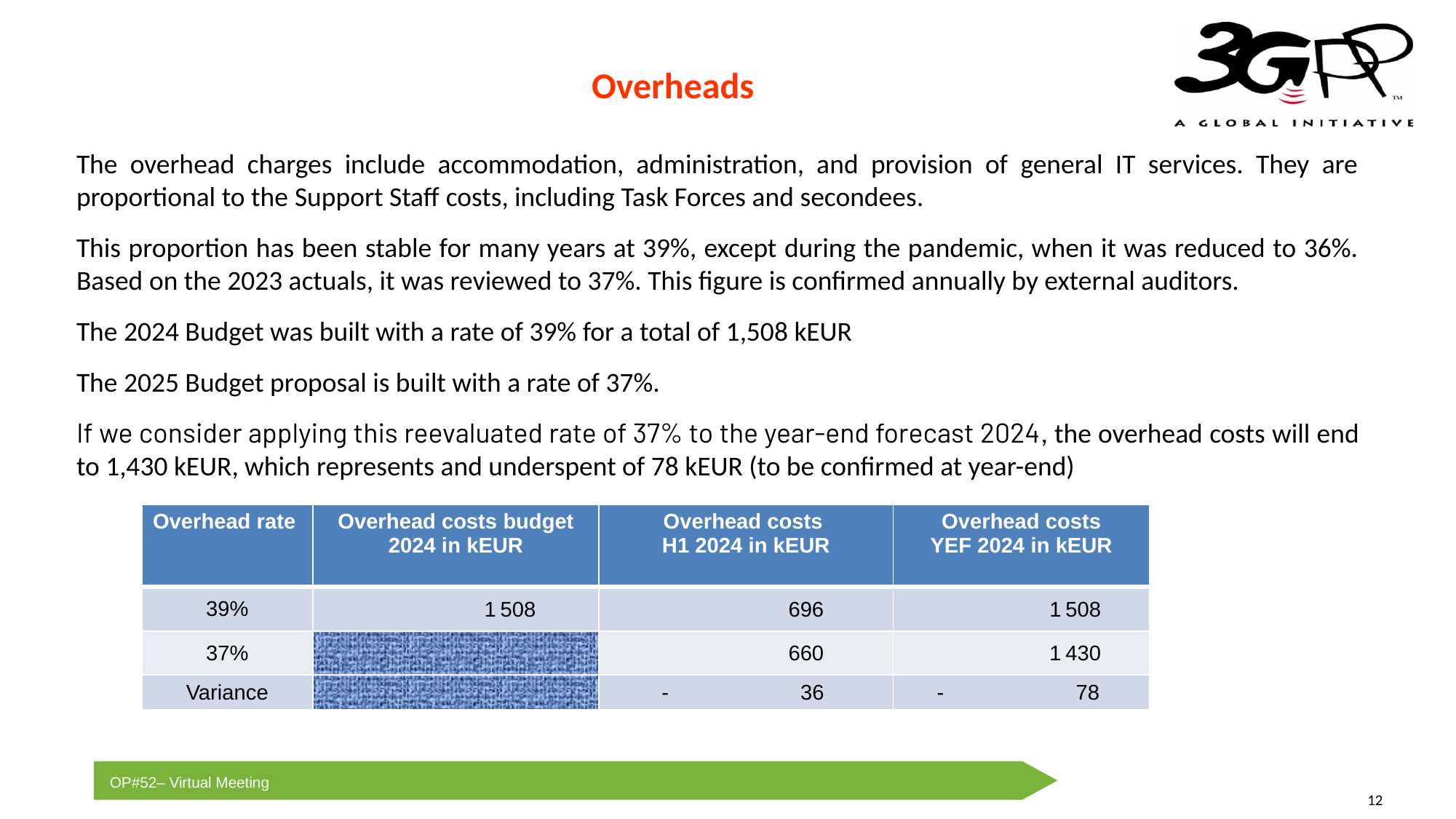

# Overheads
The overhead charges include accommodation, administration, and provision of general IT services. They are proportional to the Support Staff costs, including Task Forces and secondees.
This proportion has been stable for many years at 39%, except during the pandemic, when it was reduced to 36%. Based on the 2023 actuals, it was reviewed to 37%. This figure is confirmed annually by external auditors.
The 2024 Budget was built with a rate of 39% for a total of 1,508 kEUR
The 2025 Budget proposal is built with a rate of 37%.
If we consider applying this reevaluated rate of 37% to the year-end forecast 2024, the overhead costs will end to 1,430 kEUR, which represents and underspent of 78 kEUR (to be confirmed at year-end)

| Overhead rate | Overhead costs budget 2024 in kEUR | Overhead costs H1 2024 in kEUR | Overhead costs YEF 2024 in kEUR |
| --- | --- | --- | --- |
| 39% | 1 508 | 696 | 1 508 |
| 37% |  | 660 | 1 430 |
| Variance |  | - 36 | - 78 |